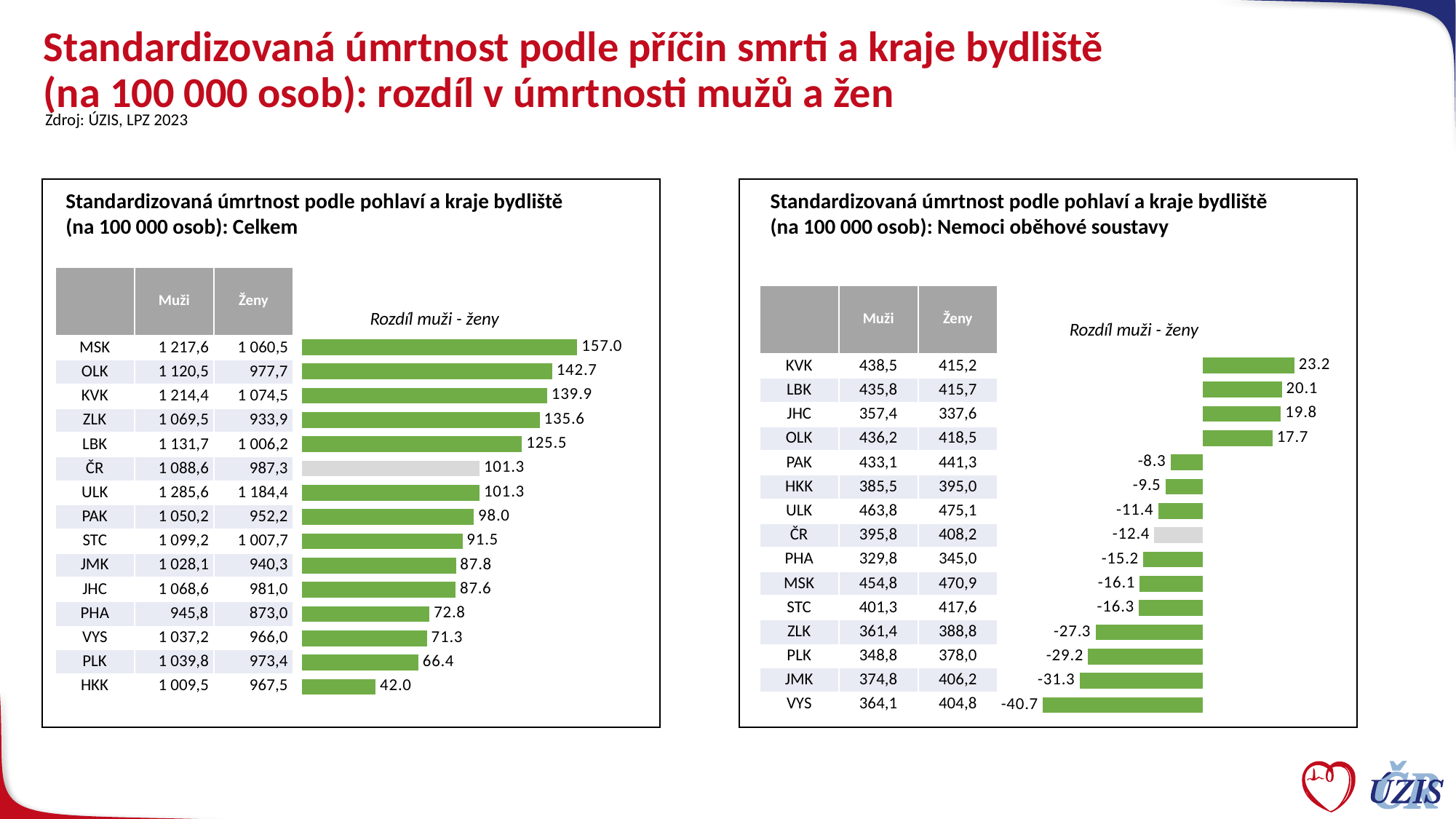

# Standardizovaná úmrtnost podle příčin smrti a kraje bydliště (na 100 000 osob): rozdíl v úmrtnosti mužů a žen
Zdroj: ÚZIS, LPZ 2023

Standardizovaná úmrtnost podle pohlaví a kraje bydliště
(na 100 000 osob): Celkem
Standardizovaná úmrtnost podle pohlaví a kraje bydliště
(na 100 000 osob): Nemoci oběhové soustavy
|  | Muži | Ženy |
| --- | --- | --- |
| MSK | 1 217,6 | 1 060,5 |
| OLK | 1 120,5 | 977,7 |
| KVK | 1 214,4 | 1 074,5 |
| ZLK | 1 069,5 | 933,9 |
| LBK | 1 131,7 | 1 006,2 |
| ČR | 1 088,6 | 987,3 |
| ULK | 1 285,6 | 1 184,4 |
| PAK | 1 050,2 | 952,2 |
| STC | 1 099,2 | 1 007,7 |
| JMK | 1 028,1 | 940,3 |
| JHC | 1 068,6 | 981,0 |
| PHA | 945,8 | 873,0 |
| VYS | 1 037,2 | 966,0 |
| PLK | 1 039,8 | 973,4 |
| HKK | 1 009,5 | 967,5 |
|  | Muži | Ženy |
| --- | --- | --- |
| KVK | 438,5 | 415,2 |
| LBK | 435,8 | 415,7 |
| JHC | 357,4 | 337,6 |
| OLK | 436,2 | 418,5 |
| PAK | 433,1 | 441,3 |
| HKK | 385,5 | 395,0 |
| ULK | 463,8 | 475,1 |
| ČR | 395,8 | 408,2 |
| PHA | 329,8 | 345,0 |
| MSK | 454,8 | 470,9 |
| STC | 401,3 | 417,6 |
| ZLK | 361,4 | 388,8 |
| PLK | 348,8 | 378,0 |
| JMK | 374,8 | 406,2 |
| VYS | 364,1 | 404,8 |
Rozdíl muži - ženy
Rozdíl muži - ženy

### Chart

| Category | Sloupec1 |
|---|---|

### Chart

| Category | Sloupec1 |
|---|---|